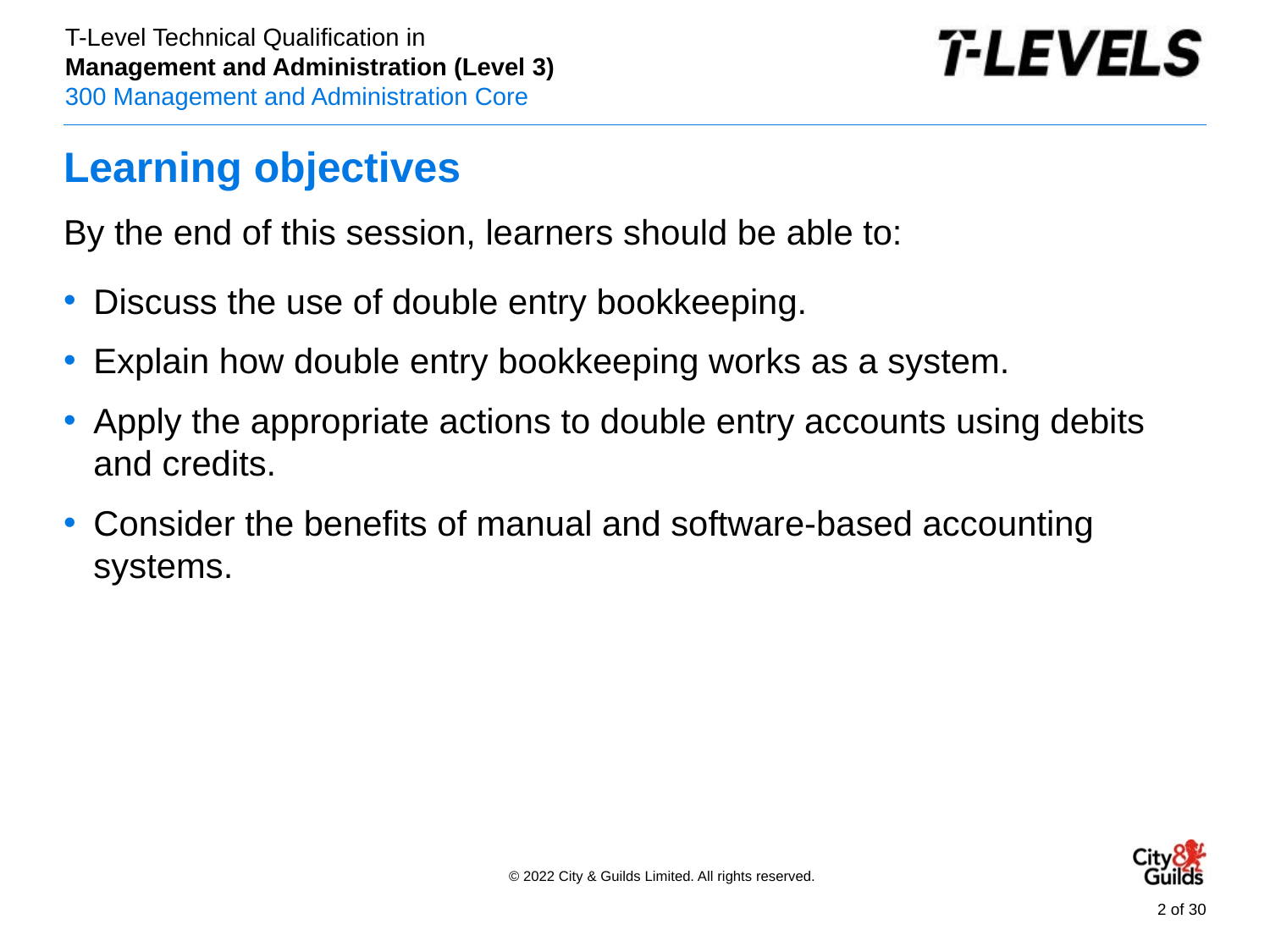

# Learning objectives
By the end of this session, learners should be able to:
Discuss the use of double entry bookkeeping.
Explain how double entry bookkeeping works as a system.
Apply the appropriate actions to double entry accounts using debits and credits.
Consider the benefits of manual and software-based accounting systems.